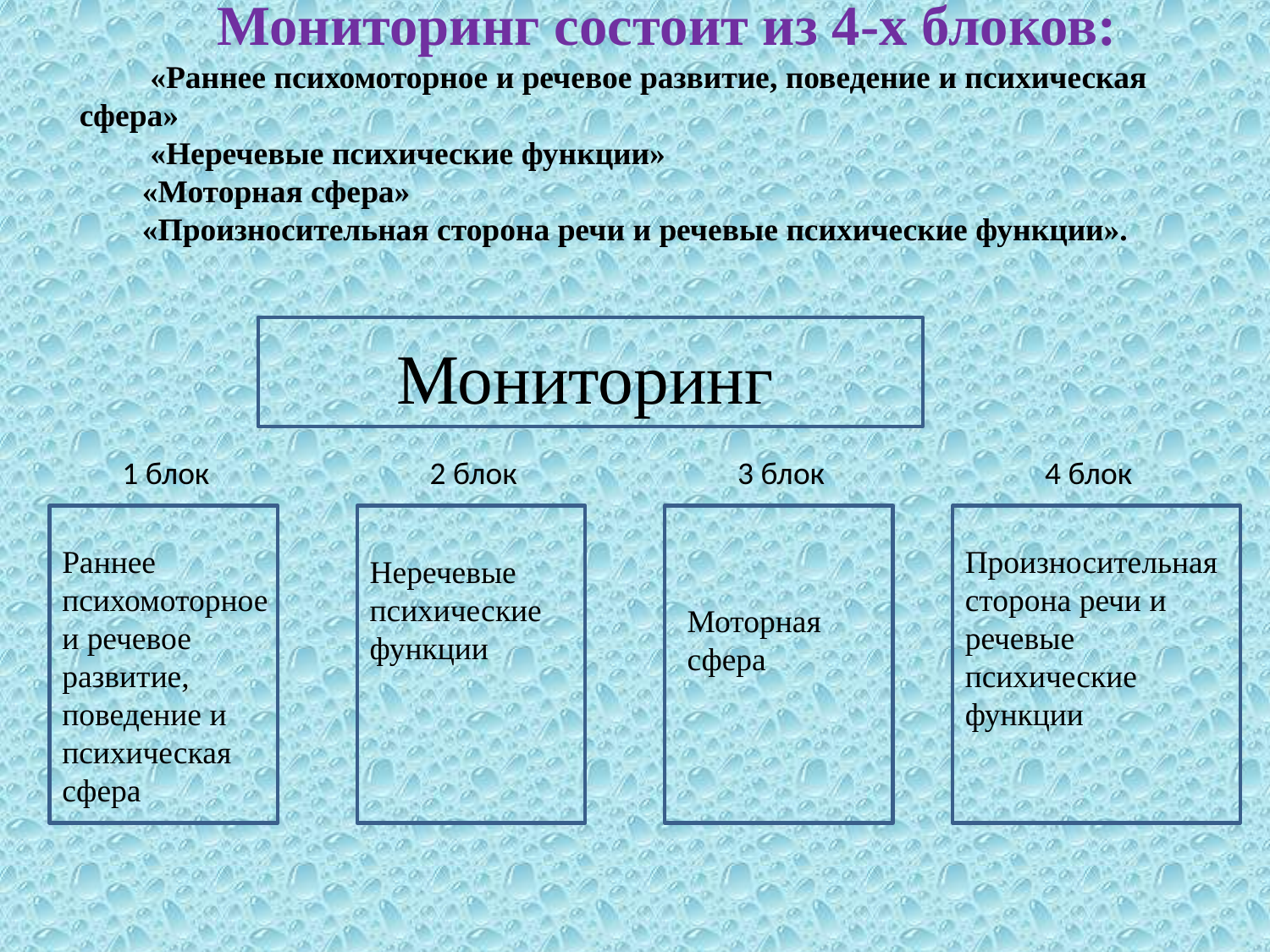

Мониторинг состоит из 4-х блоков:
 «Раннее психомоторное и речевое развитие, поведение и психическая сфера»
 «Неречевые психические функции»
«Моторная сфера»
«Произносительная сторона речи и речевые психические функции».

Мониторинг
1 блок
2 блок
3 блок
4 блок

Раннее психомоторное и речевое развитие, поведение и психическая сфера
Произносительная сторона речи и речевые психические функции
Неречевые психические функции
Моторная сфера